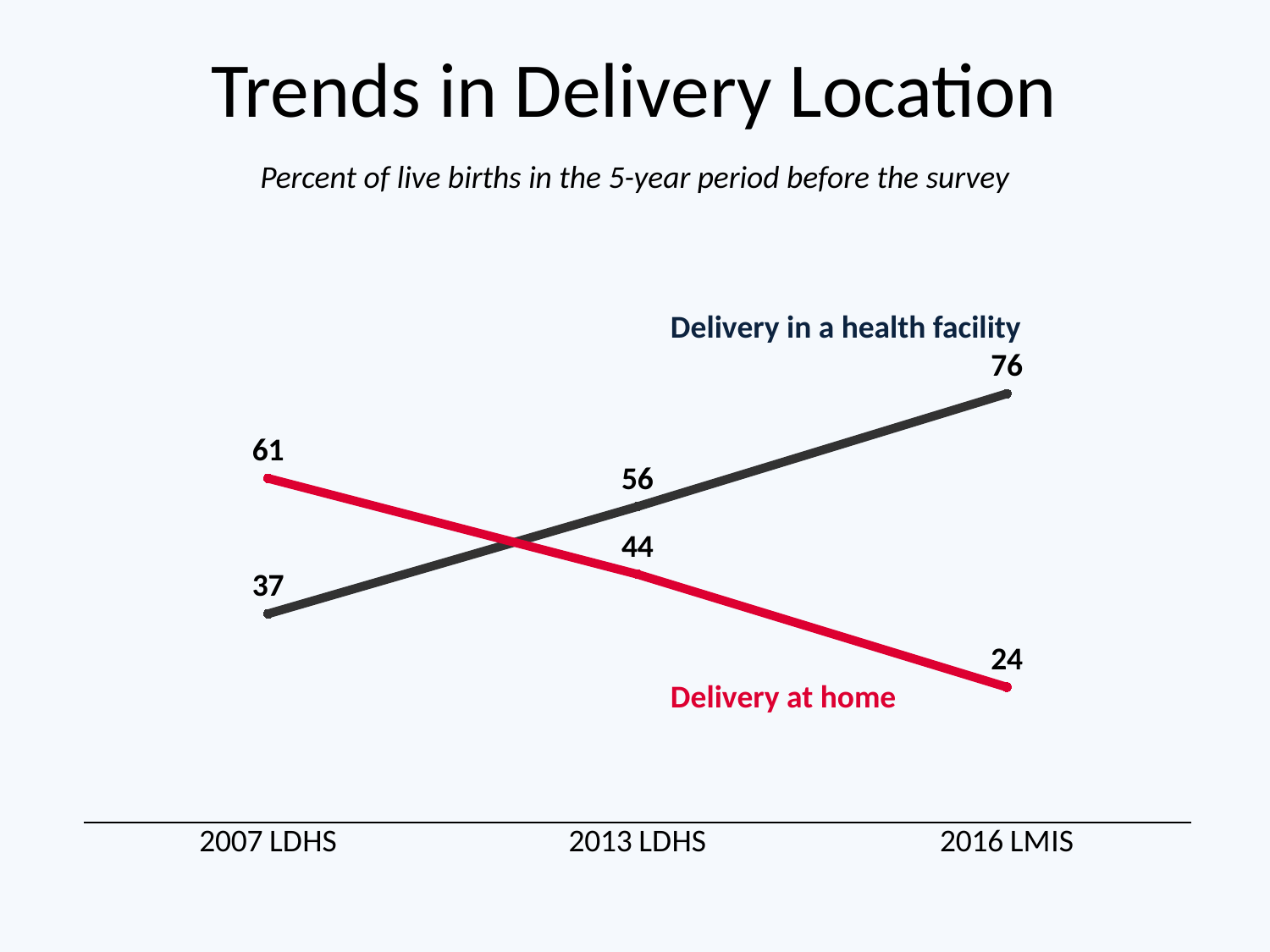

# Trends in Delivery Location
Percent of live births in the 5-year period before the survey

### Chart

| Category | Delivery in a health facility | Delivery at home |
|---|---|---|
| 2007 LDHS | 37.0 | 61.0 |
| 2013 LDHS | 56.0 | 44.0 |
| 2016 LMIS | 76.0 | 24.0 |
Delivery in a health facility
Delivery at home